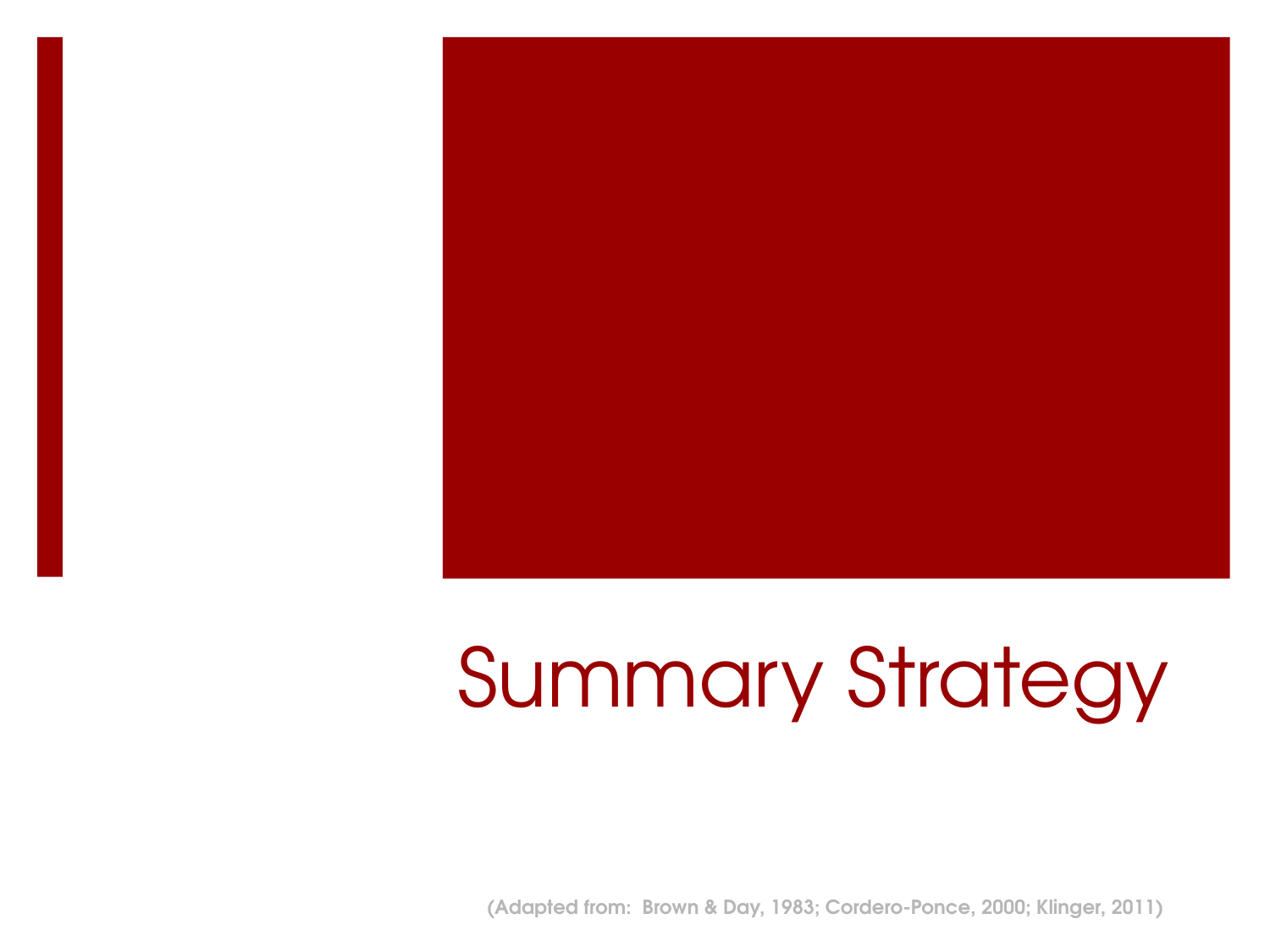

# Summary Strategy
(Adapted from:  Brown & Day, 1983; Cordero-Ponce, 2000; Klinger, 2011)